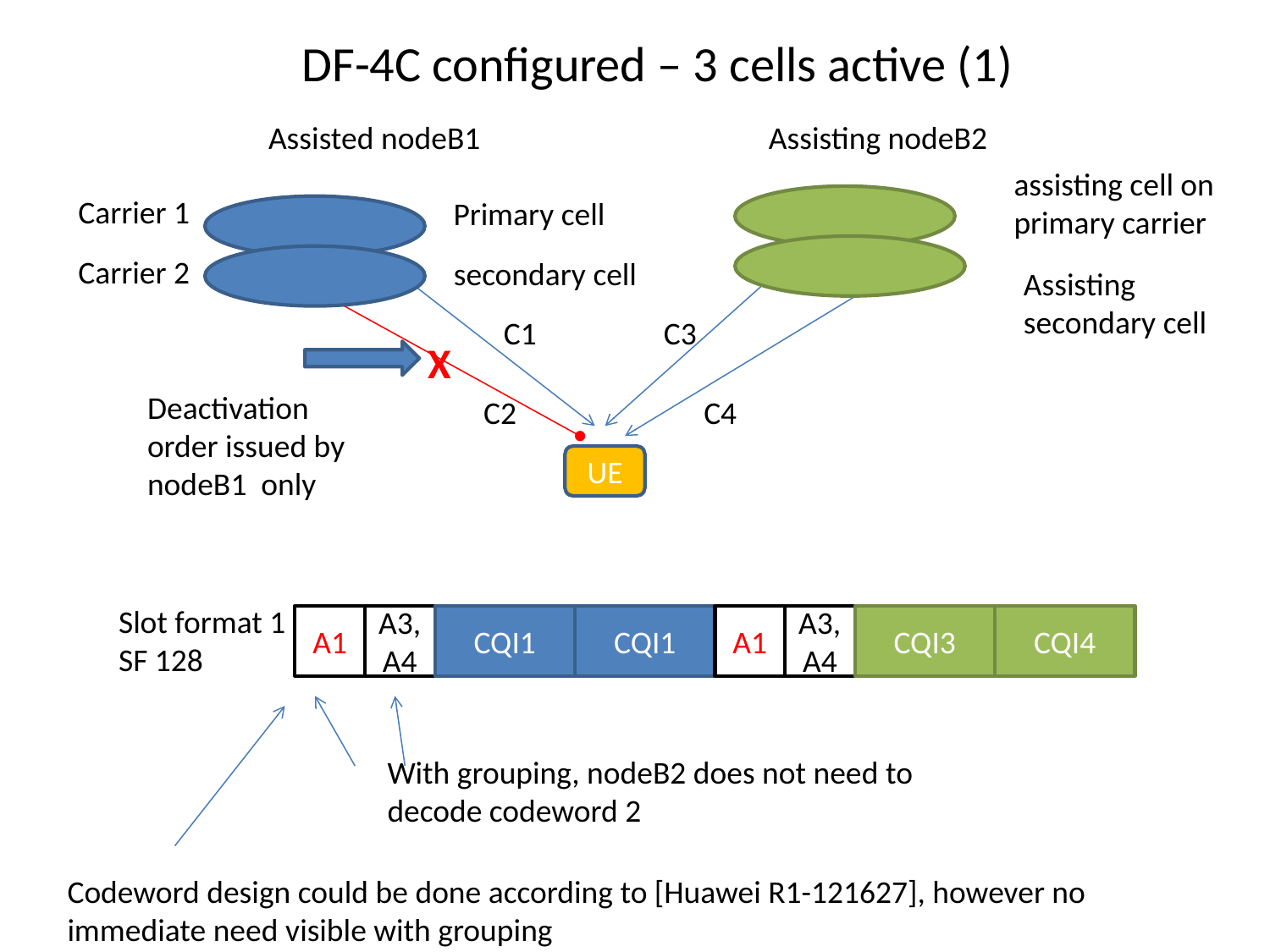

DF-4C configured – 3 cells active (1)
Assisted nodeB1
Assisting nodeB2
assisting cell on
primary carrier
Carrier 1

Primary cell

Carrier 2

secondary cell
Assisting
secondary cell

C1
C3
X
Deactivation order issued by nodeB1  only
C2
C4
UE
Slot format 1
SF 128

A1
A3,A4
CQI1
CQI1
A1
A3,A4
CQI3
CQI4
With grouping, nodeB2 does not need to decode codeword 2
Codeword design could be done according to [Huawei R1-121627], however no immediate need visible with grouping